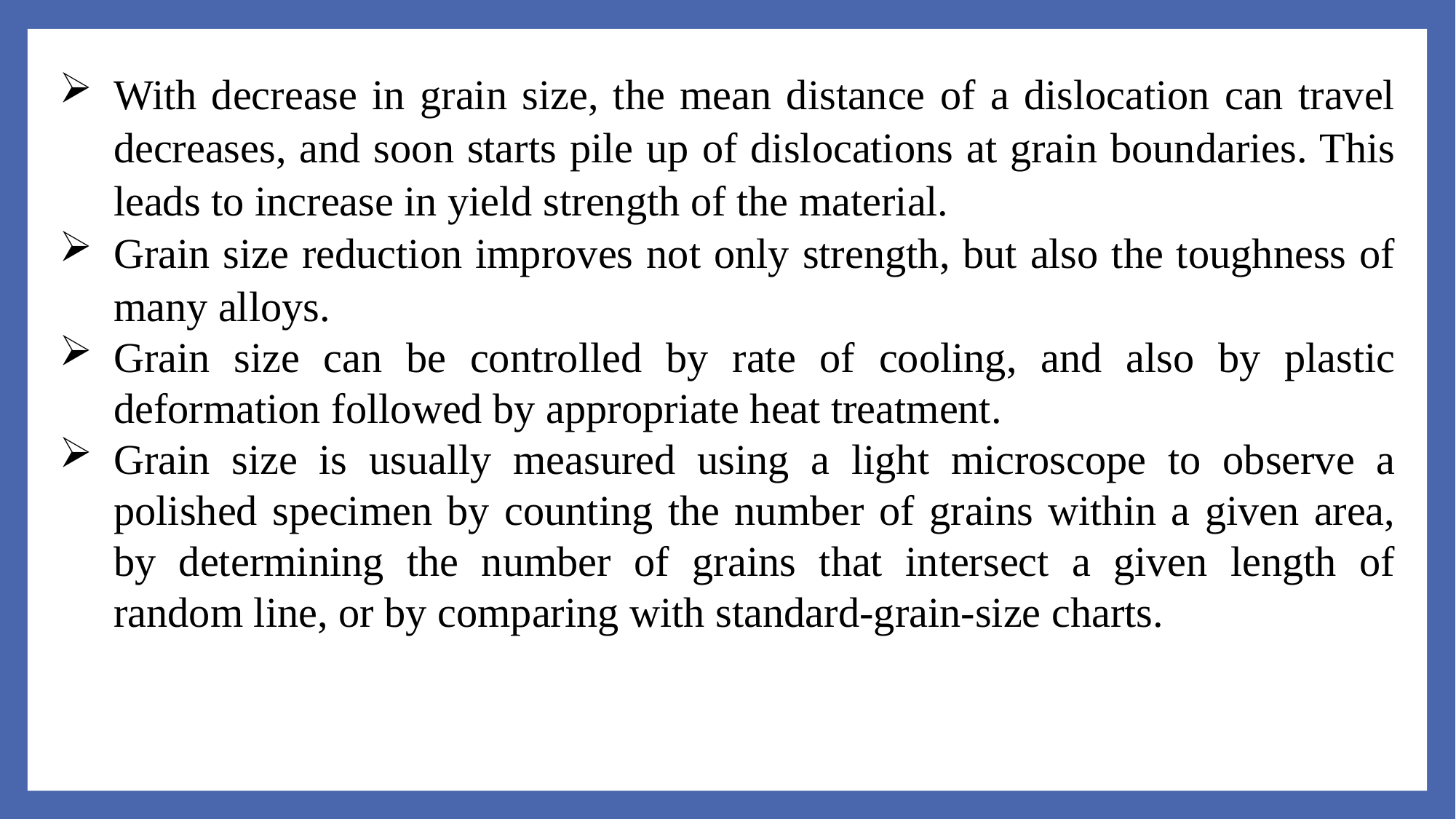

With decrease in grain size, the mean distance of a dislocation can travel decreases, and soon starts pile up of dislocations at grain boundaries. This leads to increase in yield strength of the material.
Grain size reduction improves not only strength, but also the toughness of many alloys.
Grain size can be controlled by rate of cooling, and also by plastic deformation followed by appropriate heat treatment.
Grain size is usually measured using a light microscope to observe a polished specimen by counting the number of grains within a given area, by determining the number of grains that intersect a given length of random line, or by comparing with standard-grain-size charts.